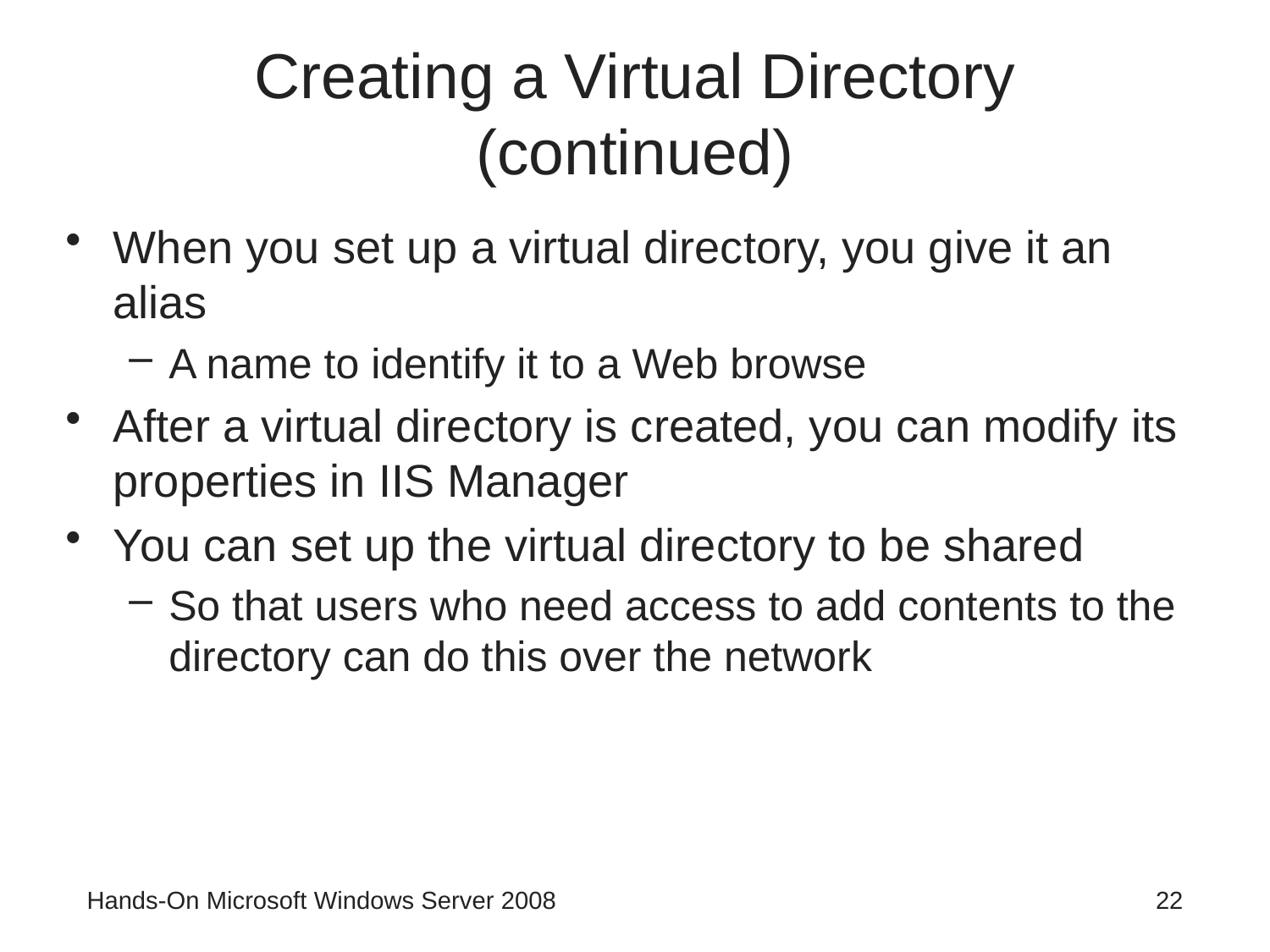

# Creating a Virtual Directory (continued)
When you set up a virtual directory, you give it an alias
A name to identify it to a Web browse
After a virtual directory is created, you can modify its properties in IIS Manager
You can set up the virtual directory to be shared
So that users who need access to add contents to the directory can do this over the network

Hands-On Microsoft Windows Server 2008
22